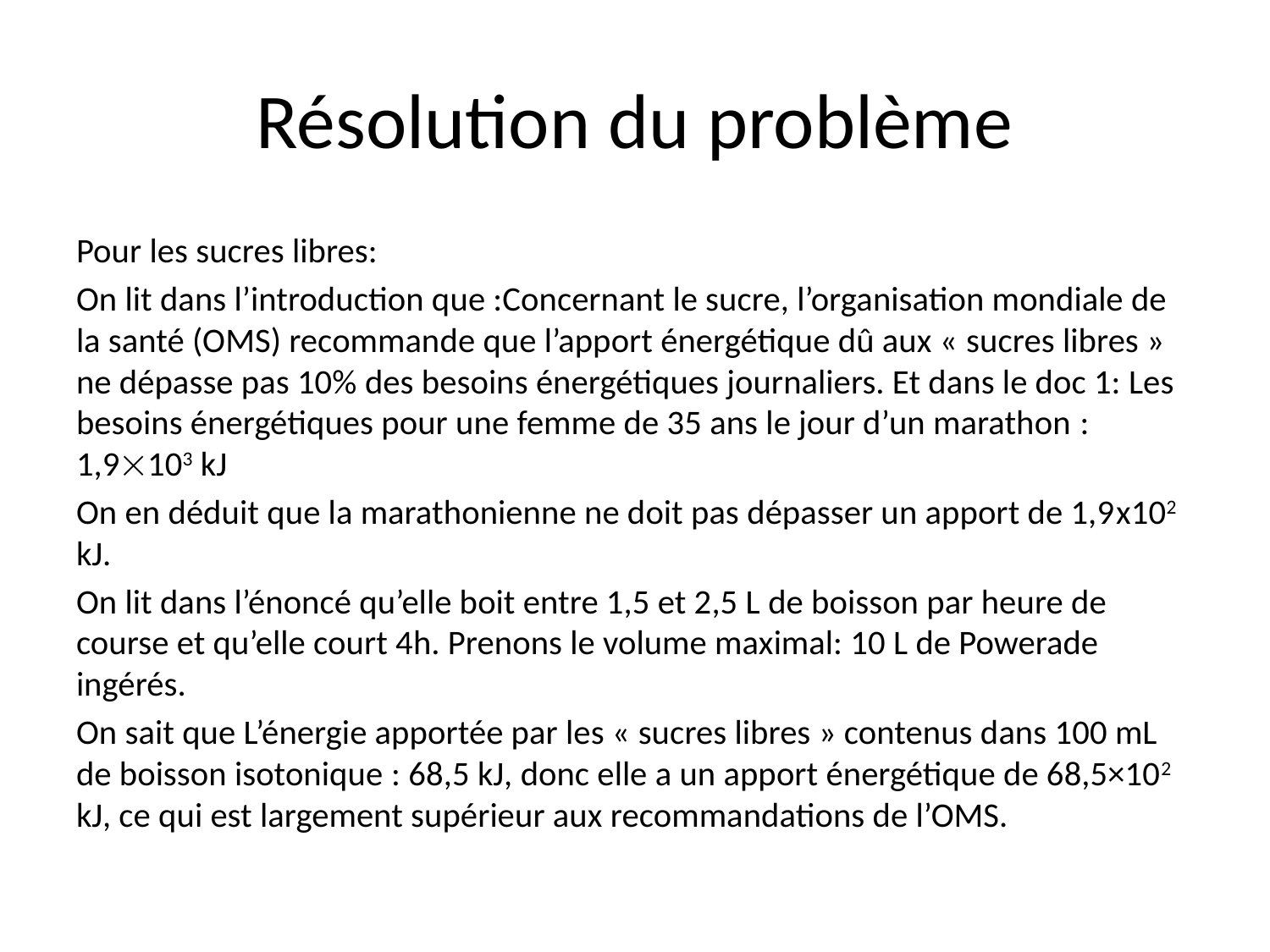

# Résolution du problème
Pour les sucres libres:
On lit dans l’introduction que :Concernant le sucre, l’organisation mondiale de la santé (OMS) recommande que l’apport énergétique dû aux « sucres libres » ne dépasse pas 10% des besoins énergétiques journaliers. Et dans le doc 1: Les besoins énergétiques pour une femme de 35 ans le jour d’un marathon : 1,9×103 kJ
On en déduit que la marathonienne ne doit pas dépasser un apport de 1,9x102 kJ.
On lit dans l’énoncé qu’elle boit entre 1,5 et 2,5 L de boisson par heure de course et qu’elle court 4h. Prenons le volume maximal: 10 L de Powerade ingérés.
On sait que L’énergie apportée par les « sucres libres » contenus dans 100 mL de boisson isotonique : 68,5 kJ, donc elle a un apport énergétique de 68,5×102 kJ, ce qui est largement supérieur aux recommandations de l’OMS.